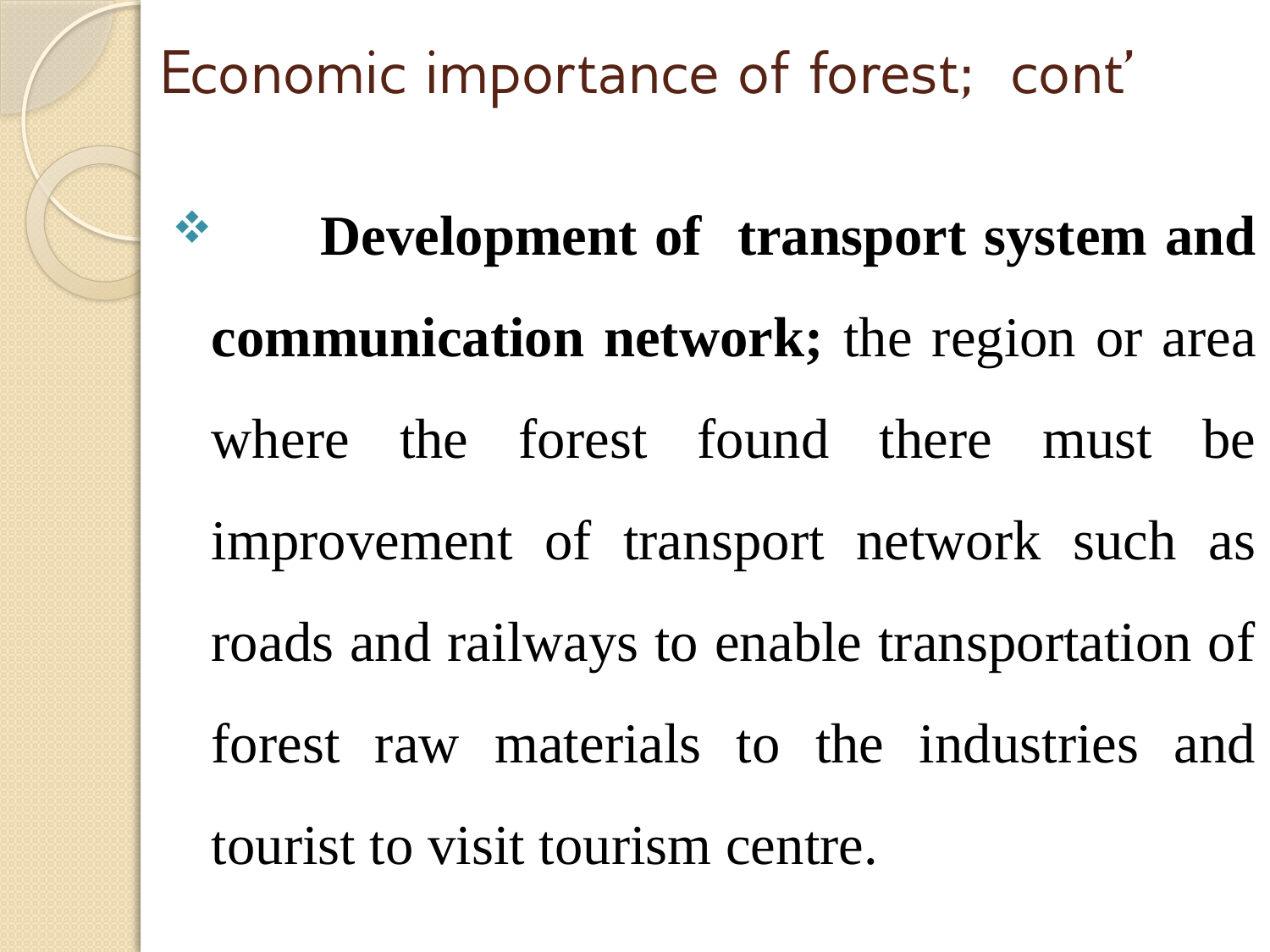

# Economic importance of forest;  cont’
      Development of  transport system and communication network; the region or area where the forest found there must be improvement of transport network such as roads and railways to enable transportation of forest raw materials to the industries and tourist to visit tourism centre.